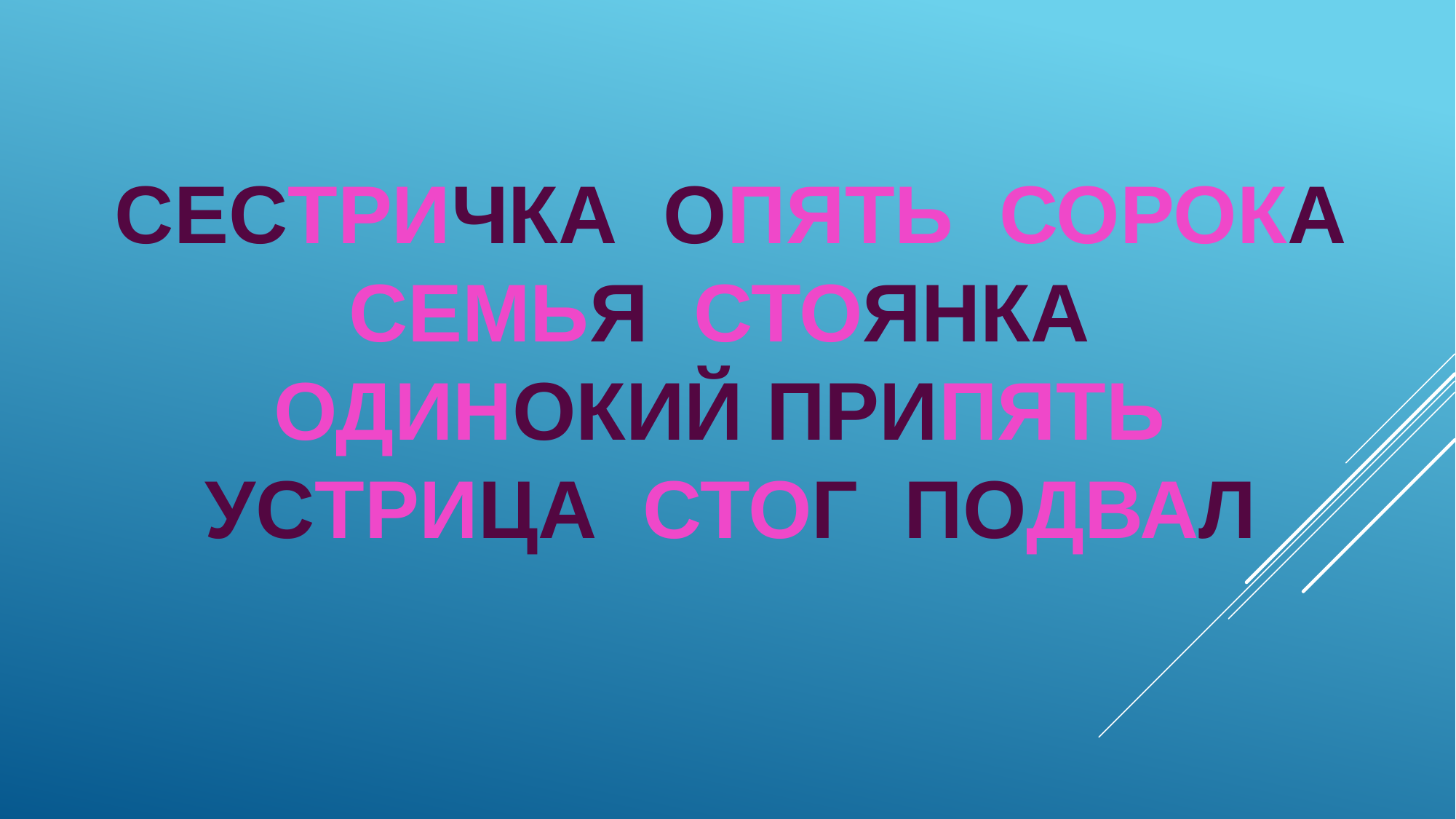

# СЕСТРИЧКА  ОПЯТЬ  СОРОКА СЕМЬЯ  СТОЯНКА  ОДИНОКИЙ ПРИПЯТЬ  УСТРИЦА  СТОГ  ПОДВАЛ